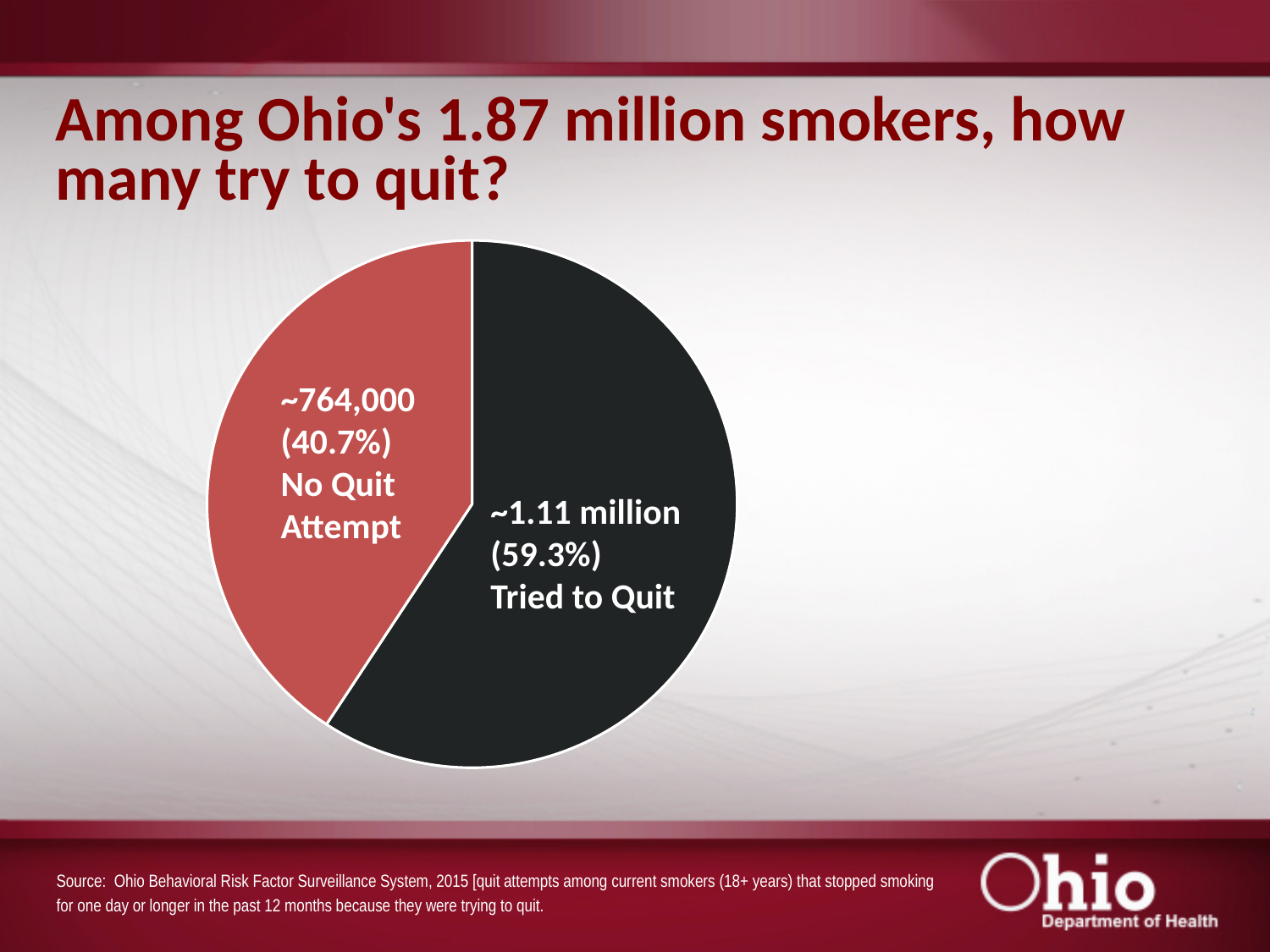

# Among Ohio's 1.87 million smokers, how many try to quit?

### Chart

| Category |
|---|

### Chart

| Category |  |
|---|---|
~764,000 (40.7%) No Quit Attempt

~1.11 million (59.3%)
Tried to Quit
Source:  Ohio Behavioral Risk Factor Surveillance System, 2015 [quit attempts among current smokers (18+ years) that stopped smoking for one day or longer in the past 12 months because they were trying to quit.